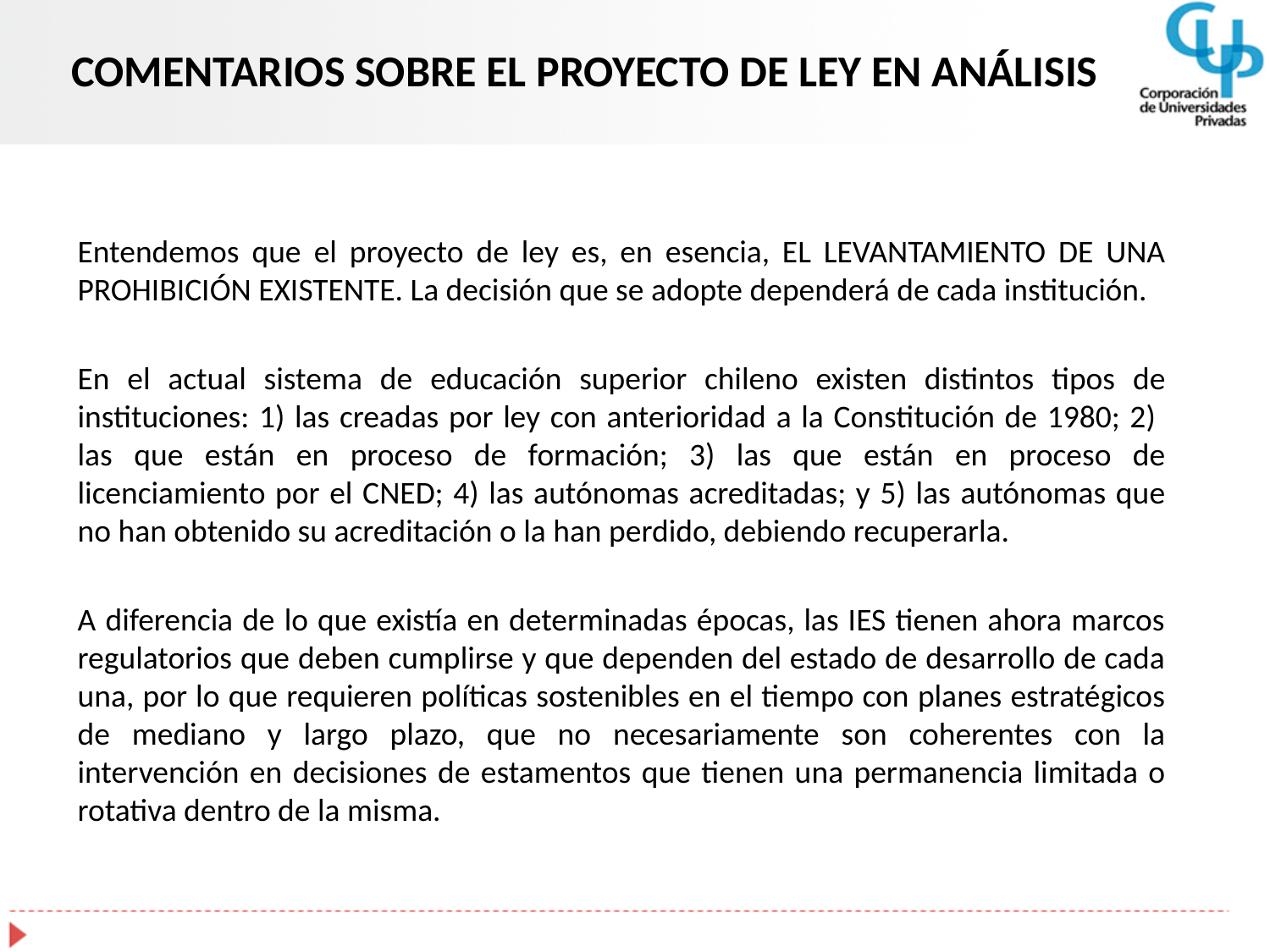

# COMENTARIOS SOBRE EL PROYECTO DE LEY EN ANÁLISIS
Entendemos que el proyecto de ley es, en esencia, EL LEVANTAMIENTO DE UNA PROHIBICIÓN EXISTENTE. La decisión que se adopte dependerá de cada institución.

En el actual sistema de educación superior chileno existen distintos tipos de instituciones: 1) las creadas por ley con anterioridad a la Constitución de 1980; 2)  las que están en proceso de formación; 3) las que están en proceso de licenciamiento por el CNED; 4) las autónomas acreditadas; y 5) las autónomas que no han obtenido su acreditación o la han perdido, debiendo recuperarla.

A diferencia de lo que existía en determinadas épocas, las IES tienen ahora marcos regulatorios que deben cumplirse y que dependen del estado de desarrollo de cada una, por lo que requieren políticas sostenibles en el tiempo con planes estratégicos de mediano y largo plazo, que no necesariamente son coherentes con la intervención en decisiones de estamentos que tienen una permanencia limitada o rotativa dentro de la misma.